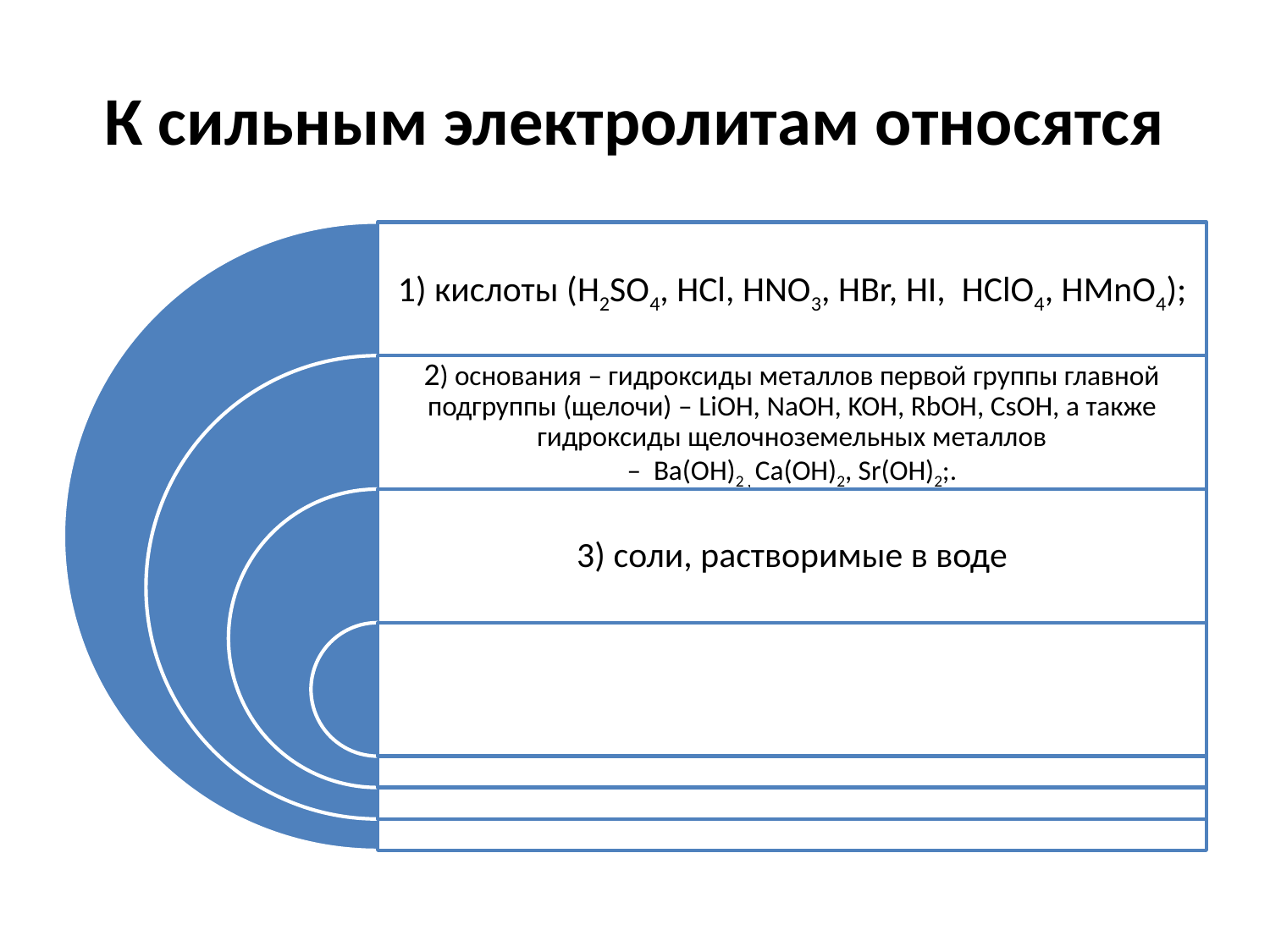

# К сильным электролитам относятся
1) кислоты (H2SO4, HCl, HNO3, HBr, HI,  HClO4, HМnO4);
2) основания – гидроксиды металлов первой группы главной подгруппы (щелочи) – LiOH, NaOH, KOH, RbOH, CsOH, а также гидроксиды щелочноземельных металлов –  Ba(OH)2 , Ca(OH)2, Sr(OH)2;.
3) соли, растворимые в воде